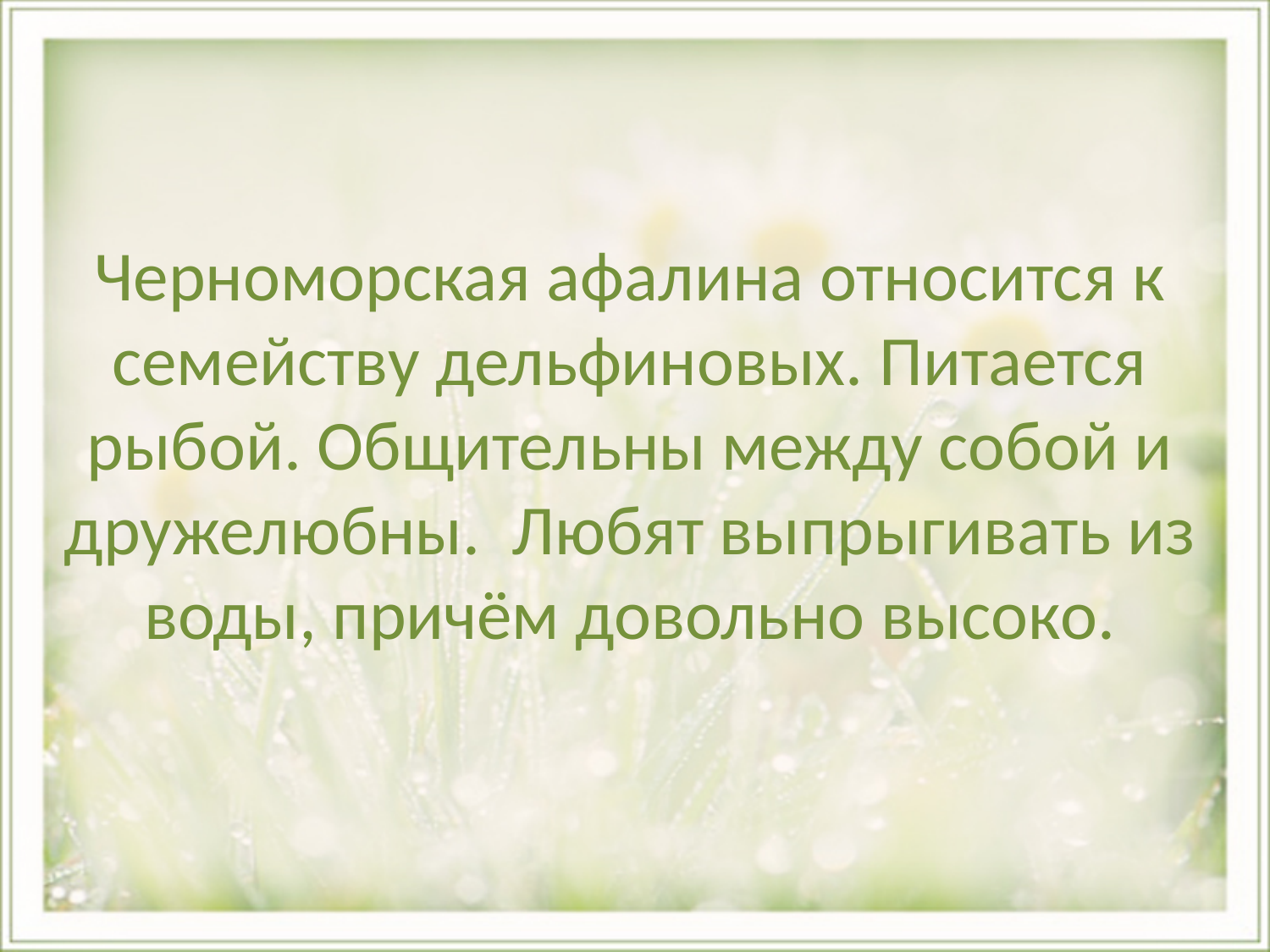

# Черноморская афалина относится к семейству дельфиновых. Питается рыбой. Общительны между собой и дружелюбны.  Любят выпрыгивать из воды, причём довольно высоко.